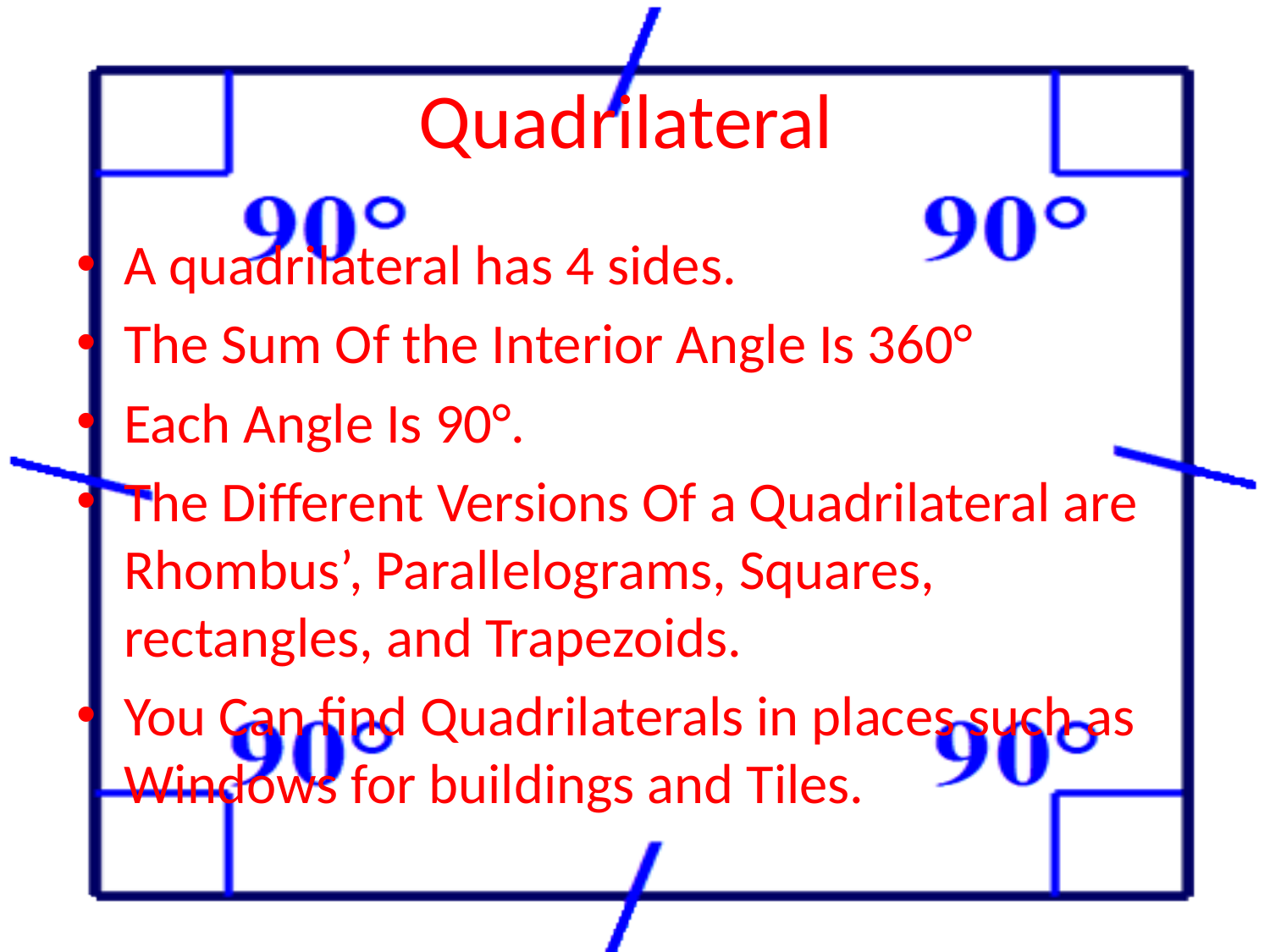

# Quadrilateral
A quadrilateral has 4 sides.
The Sum Of the Interior Angle Is 360°
Each Angle Is 90°.
The Different Versions Of a Quadrilateral are Rhombus’, Parallelograms, Squares, rectangles, and Trapezoids.
You Can find Quadrilaterals in places such as Windows for buildings and Tiles.